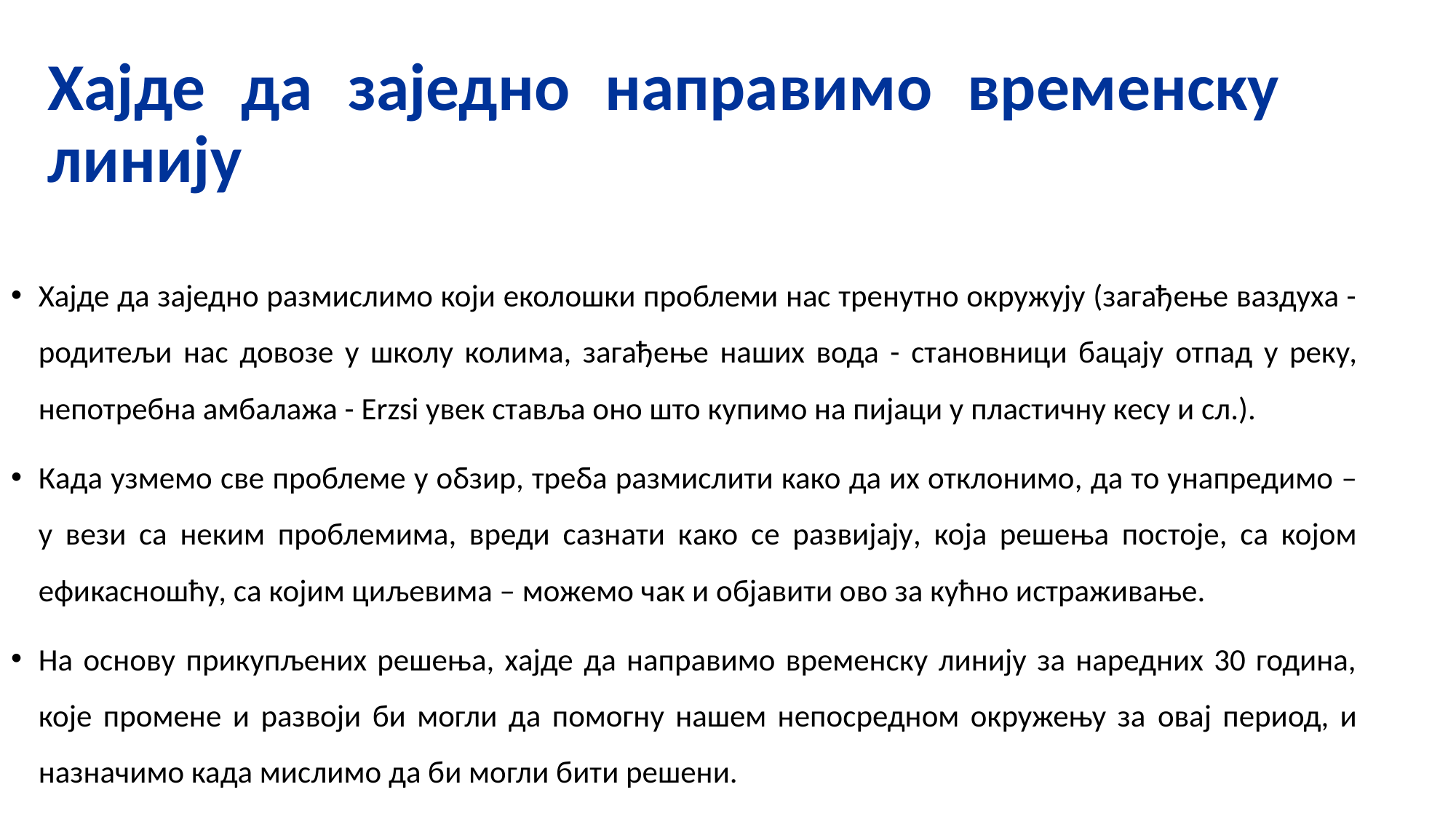

# Хајде да заједно направимо временску линију
Хајде да заједно размислимо који еколошки проблеми нас тренутно окружују (загађење ваздуха - родитељи нас довозе у школу колима, загађење наших вода - становници бацају отпад у реку, непотребна амбалажа - Erzsi увек ставља оно што купимо на пијаци у пластичну кесу и сл.).
Када узмемо све проблеме у обзир, треба размислити како да их отклонимо, да то унапредимо – у вези са неким проблемима, вреди сазнати како се развијају, која решења постоје, са којом ефикасношћу, са којим циљевима – можемо чак и објавити ово за кућно истраживање.
На основу прикупљених решења, хајде да направимо временску линију за наредних 30 година, које промене и развоји би могли да помогну нашем непосредном окружењу за овај период, и назначимо када мислимо да би могли бити решени.